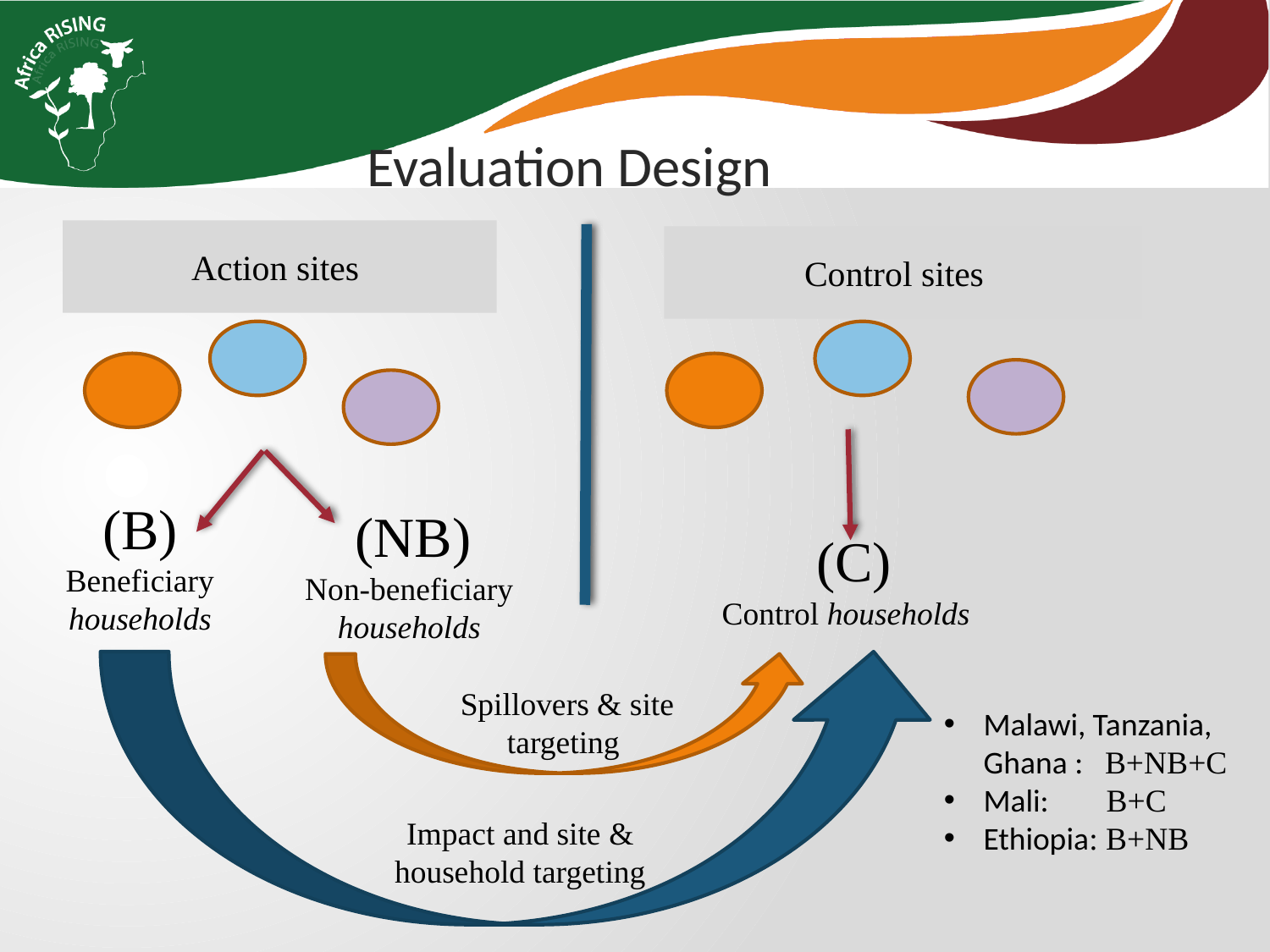

Evaluation Design

(
Action sites
Control sites

(B)
Beneficiary households
(NB)
Non-beneficiary
households
(C)
Control households

Spillovers & site targeting
Malawi, Tanzania, Ghana :   B+NB+C
Mali:        B+C
Ethiopia: B+NB

Impact and site & household targeting